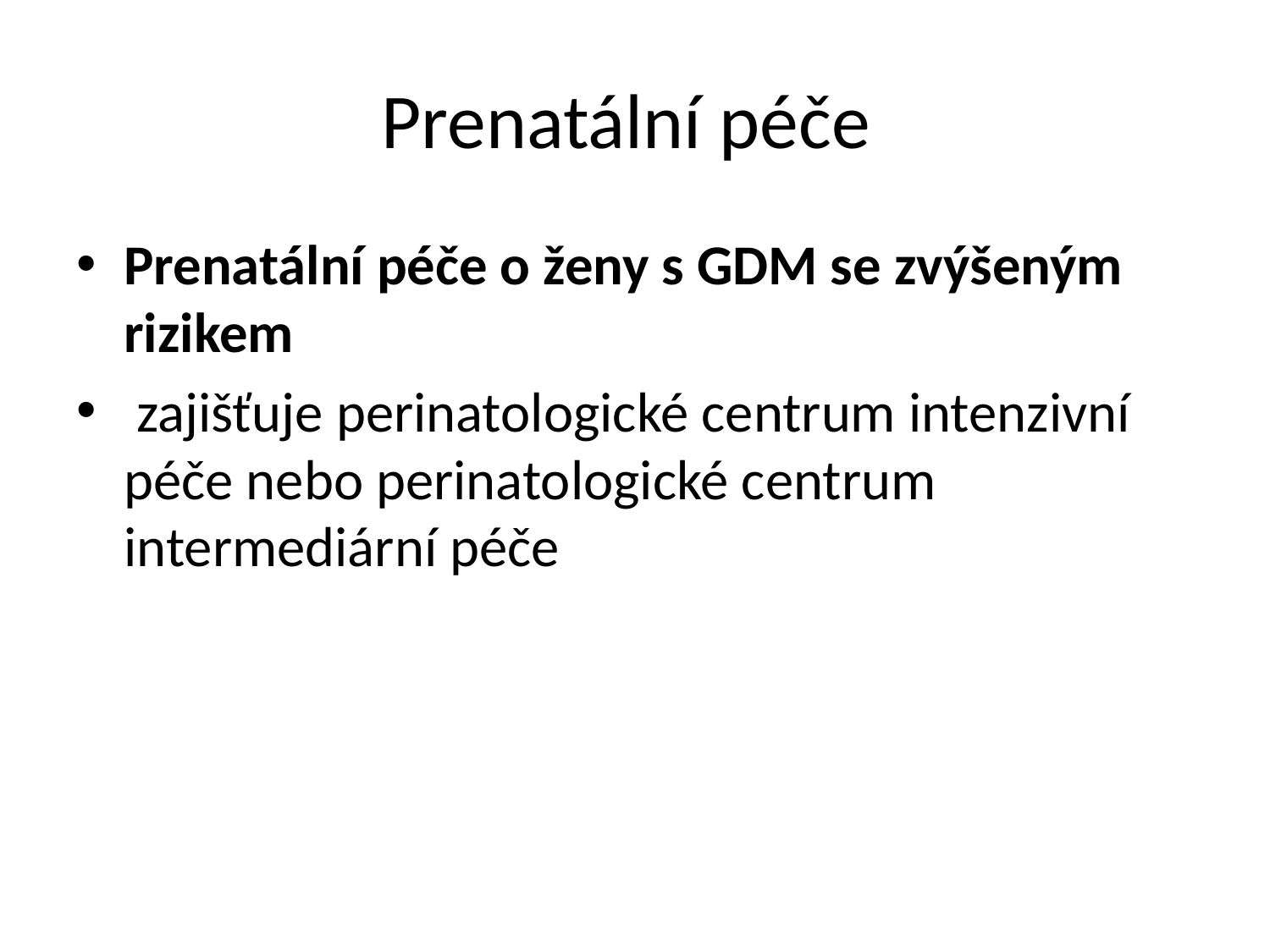

# Prenatální péče
Prenatální péče o ženy s GDM se zvýšeným rizikem
 zajišťuje perinatologické centrum intenzivní péče nebo perinatologické centrum intermediární péče